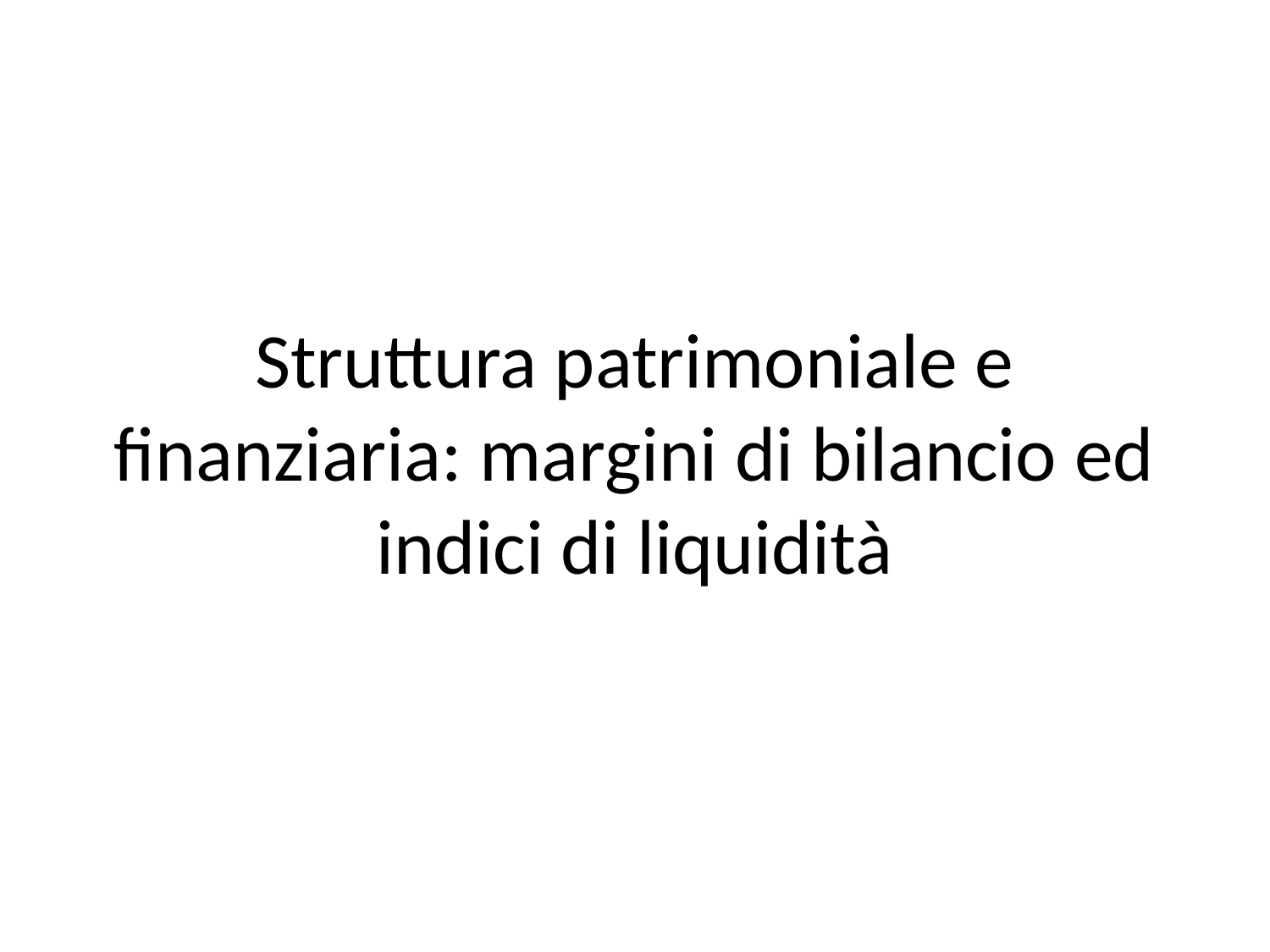

# Struttura patrimoniale e finanziaria: margini di bilancio ed indici di liquidità